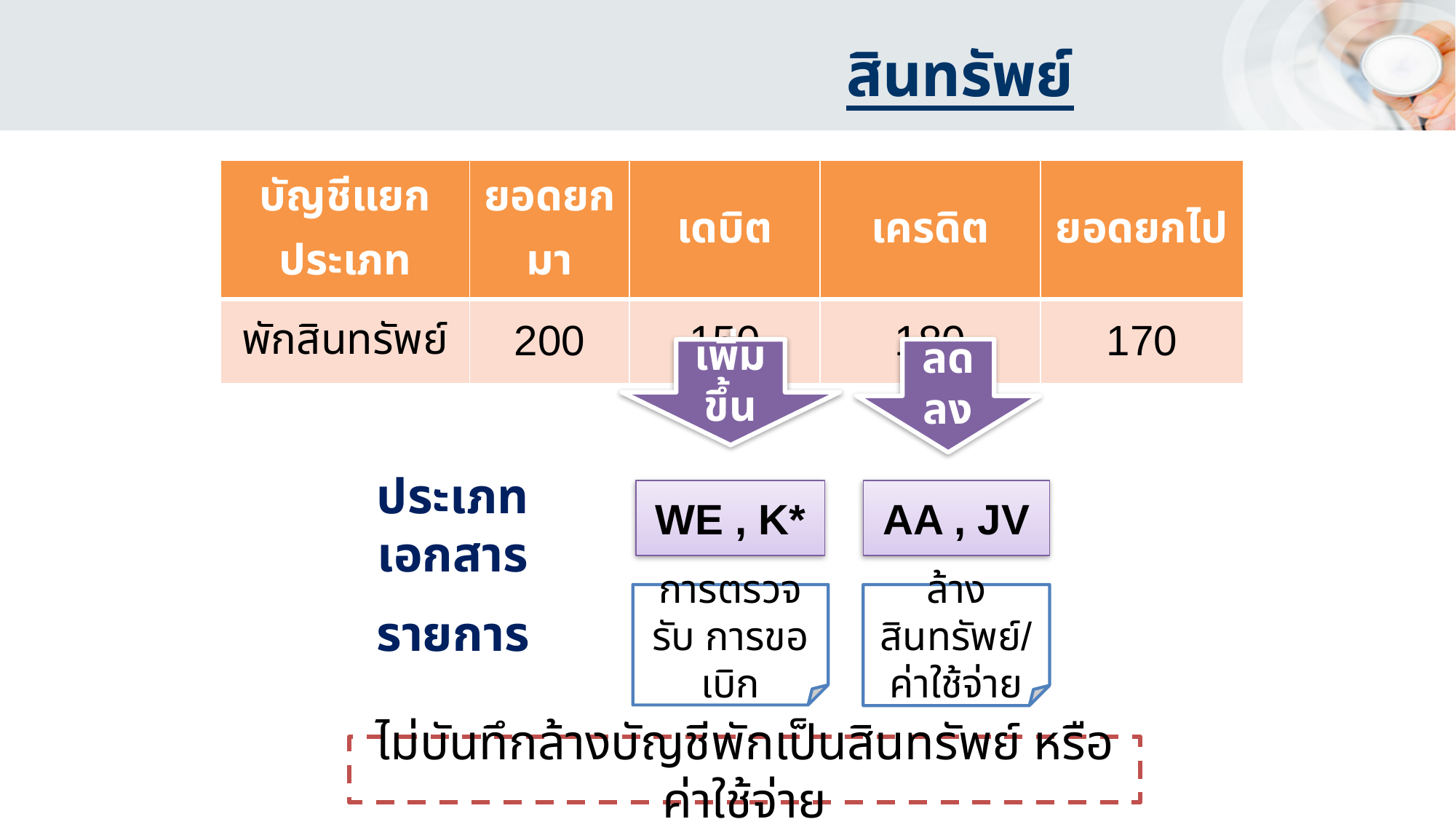

สินทรัพย์
| บัญชีแยกประเภท | ยอดยกมา | เดบิต | เครดิต | ยอดยกไป |
| --- | --- | --- | --- | --- |
| พักสินทรัพย์ | 200 | 150 | 180 | 170 |
เพิ่มขึ้น
ลดลง
ประเภทเอกสาร
WE , K*
AA , JV
การตรวจรับ การขอเบิก
ล้างสินทรัพย์/
ค่าใช้จ่าย
รายการ
ไม่บันทึกล้างบัญชีพักเป็นสินทรัพย์ หรือค่าใช้จ่าย